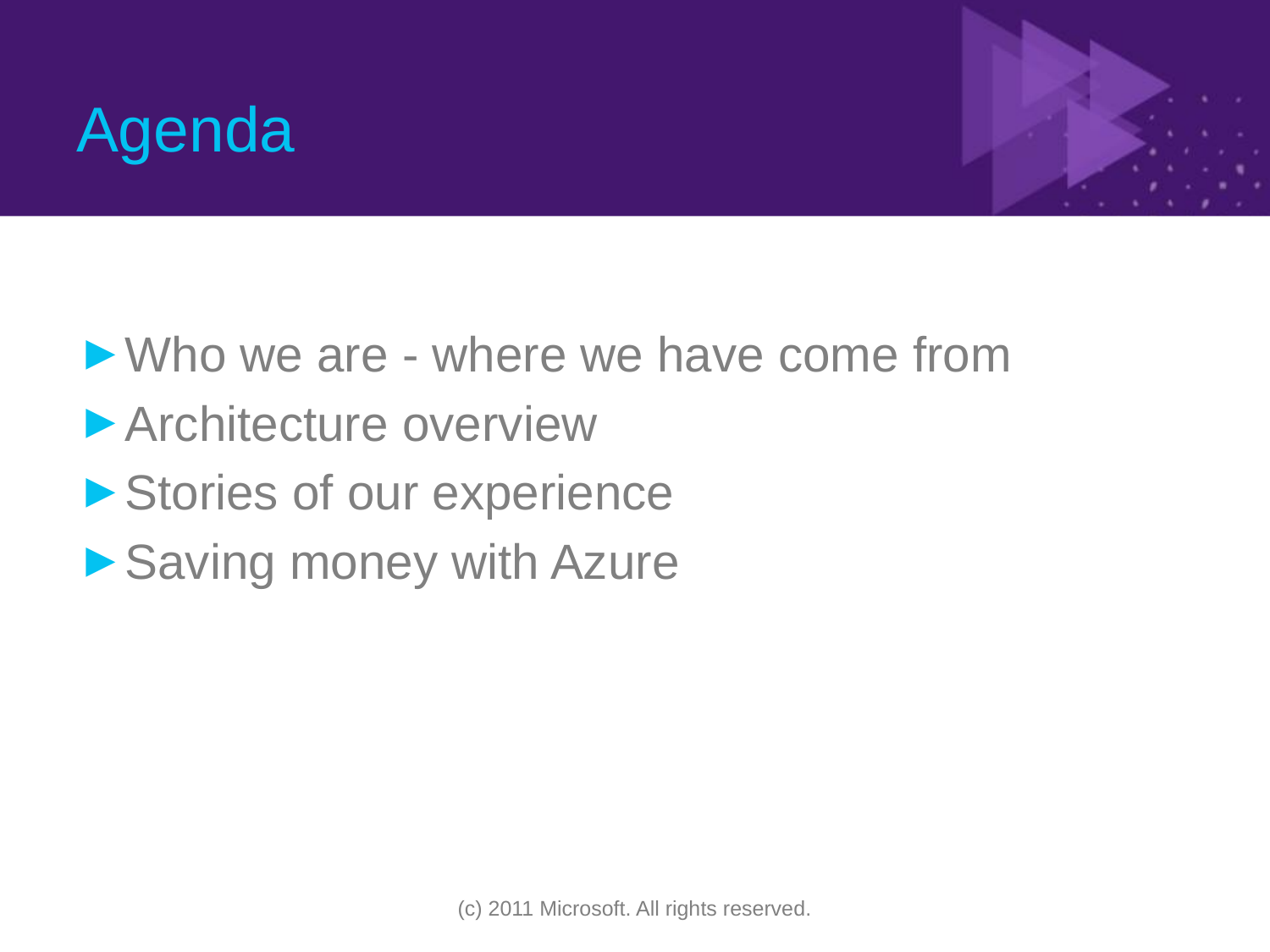

# Agenda
Who we are - where we have come from
Architecture overview
Stories of our experience
Saving money with Azure
(c) 2011 Microsoft. All rights reserved.